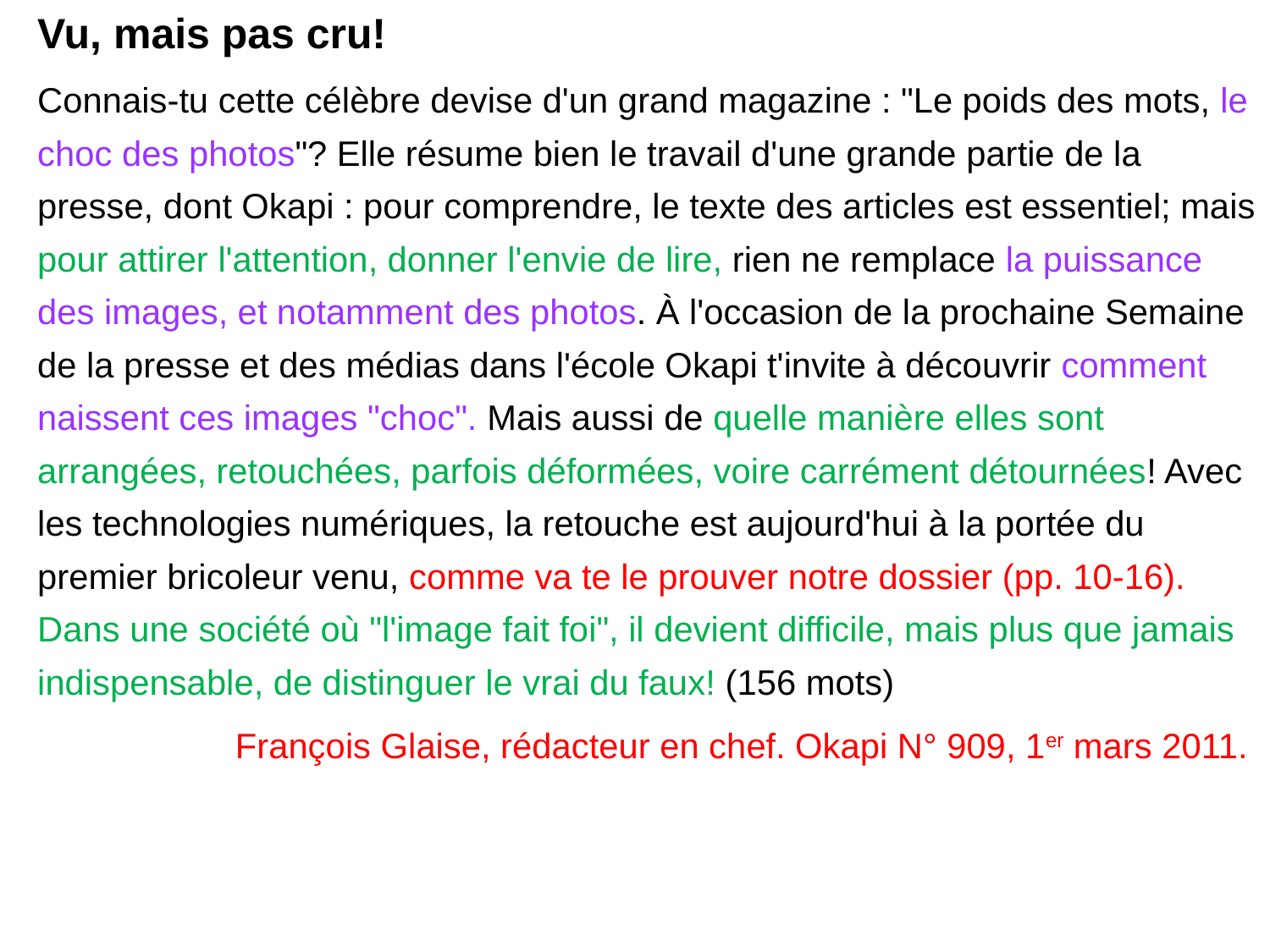

Vu, mais pas cru!
Connais-tu cette célèbre devise d'un grand magazine : "Le poids des mots, le choc des photos"? Elle résume bien le travail d'une grande partie de la presse, dont Okapi : pour comprendre, le texte des articles est essentiel; mais pour attirer l'attention, donner l'envie de lire, rien ne remplace la puissance des images, et notamment des photos. À l'occasion de la prochaine Semaine de la presse et des médias dans l'école Okapi t'invite à découvrir comment naissent ces images "choc". Mais aussi de quelle manière elles sont arrangées, retouchées, parfois déformées, voire carrément détournées! Avec les technologies numériques, la retouche est aujourd'hui à la portée du premier bricoleur venu, comme va te le prouver notre dossier (pp. 10-16). Dans une société où "l'image fait foi", il devient difficile, mais plus que jamais indispensable, de distinguer le vrai du faux! (156 mots)
François Glaise, rédacteur en chef. Okapi N° 909, 1er mars 2011.